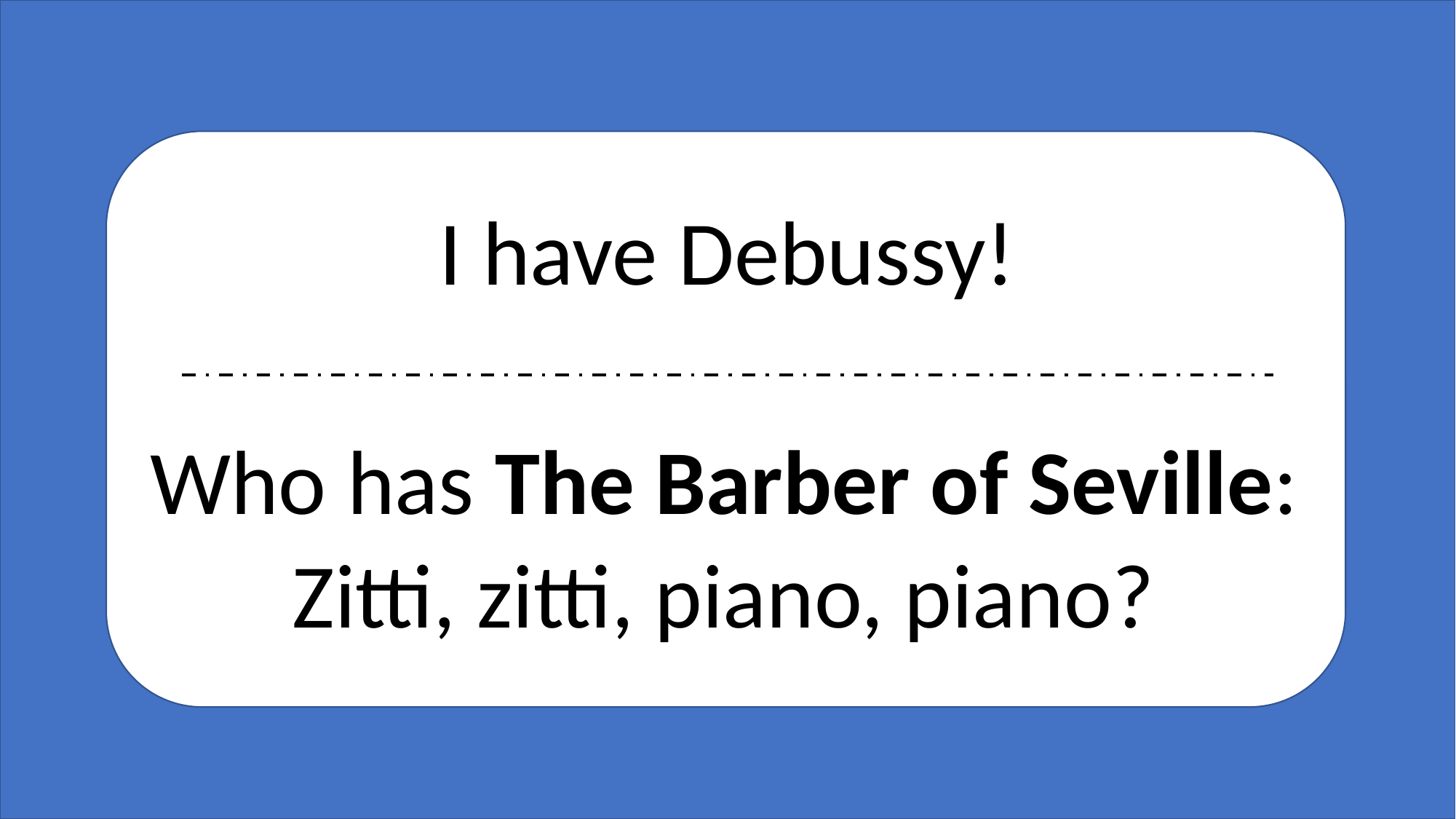

# I have Debussy!
Who has The Barber of Seville:
Zitti, zitti, piano, piano?